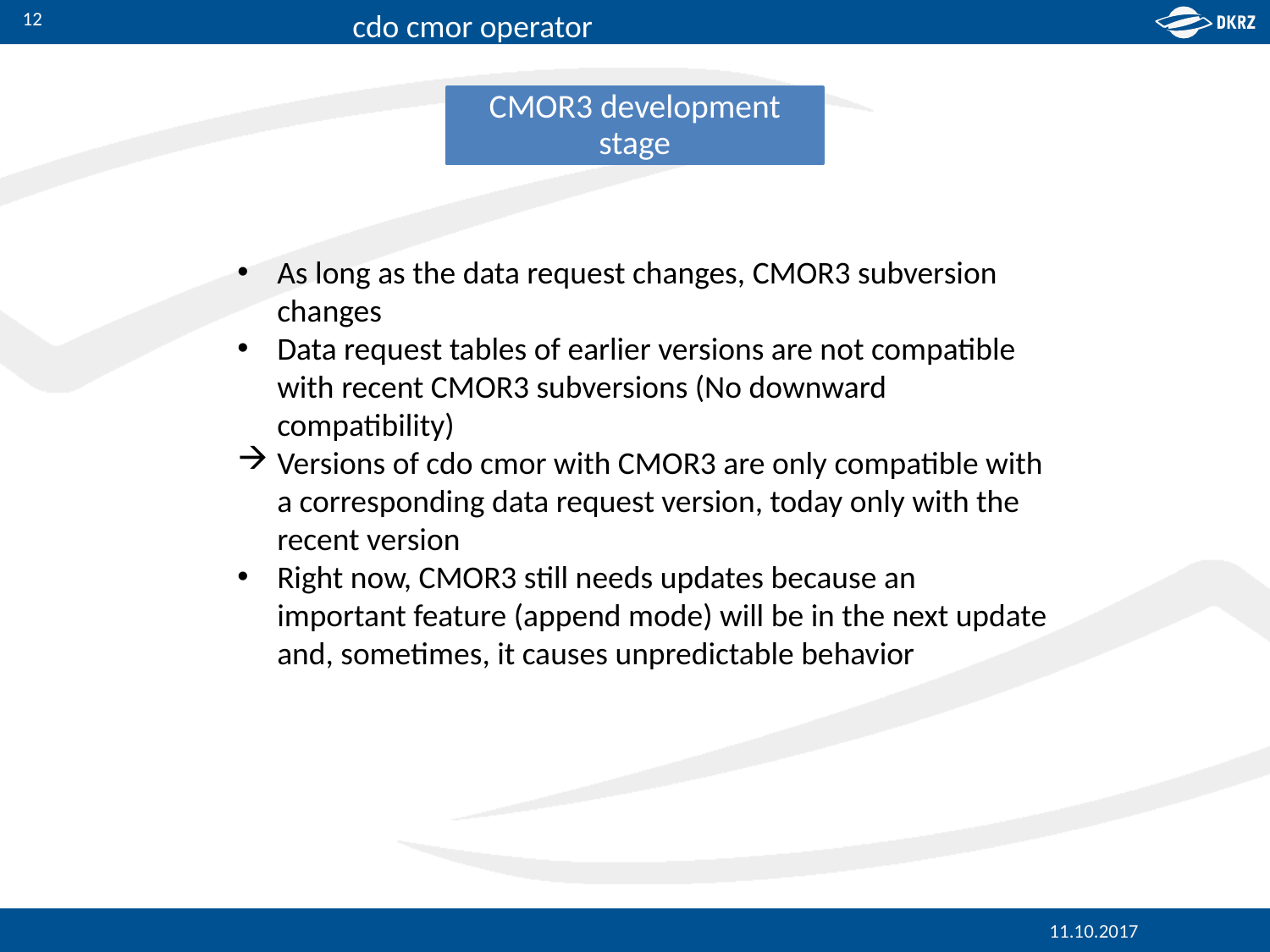

12

CMOR3 development stage
As long as the data request changes, CMOR3 subversion changes
Data request tables of earlier versions are not compatible with recent CMOR3 subversions (No downward compatibility)
Versions of cdo cmor with CMOR3 are only compatible with a corresponding data request version, today only with the recent version
Right now, CMOR3 still needs updates because an important feature (append mode) will be in the next update and, sometimes, it causes unpredictable behavior
11.10.2017